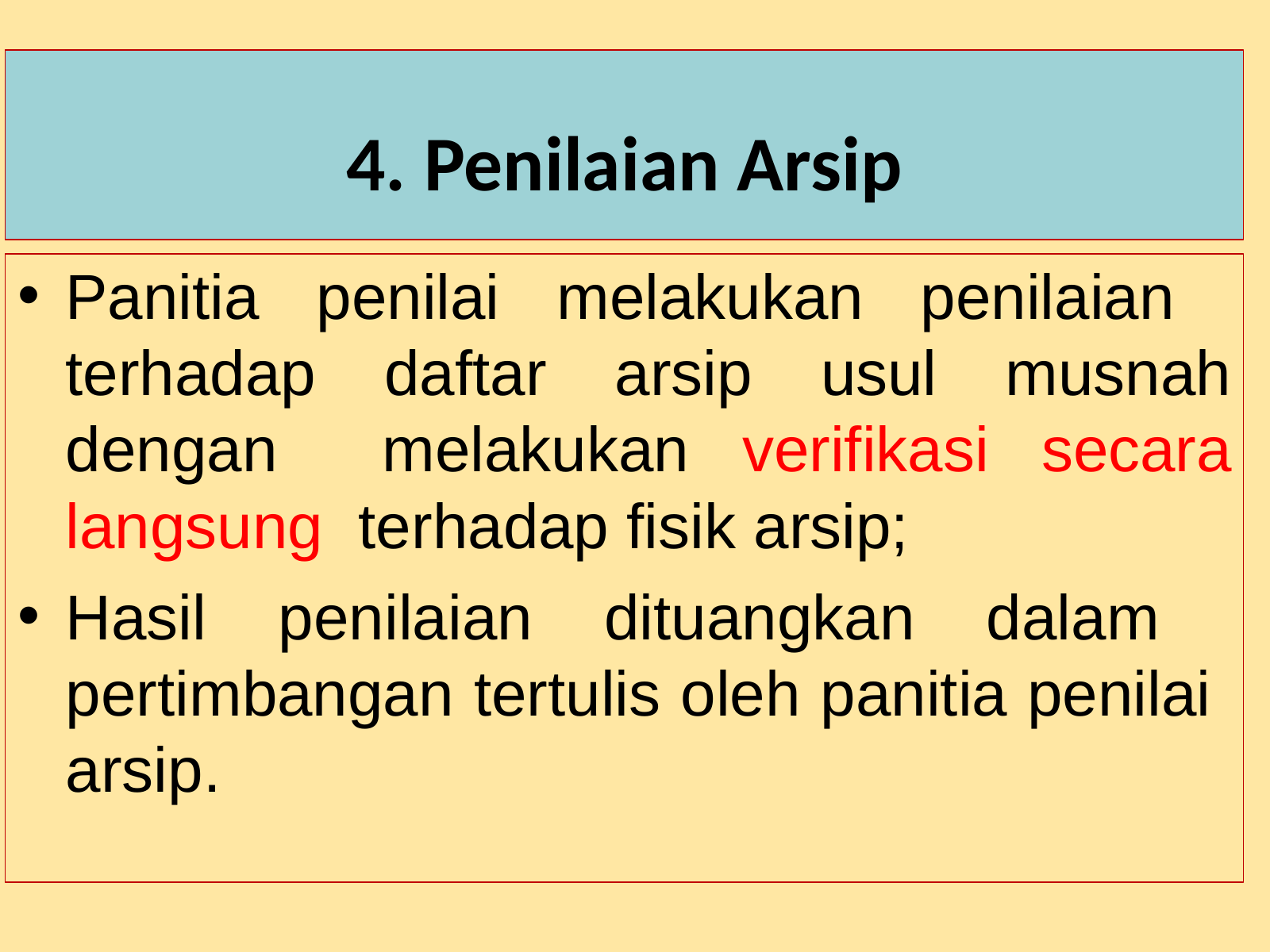

# 4. Penilaian Arsip

Panitia penilai melakukan penilaian  terhadap daftar arsip usul musnah dengan  melakukan verifikasi secara langsung  terhadap fisik arsip;
Hasil penilaian dituangkan dalam  pertimbangan tertulis oleh panitia penilai  arsip.